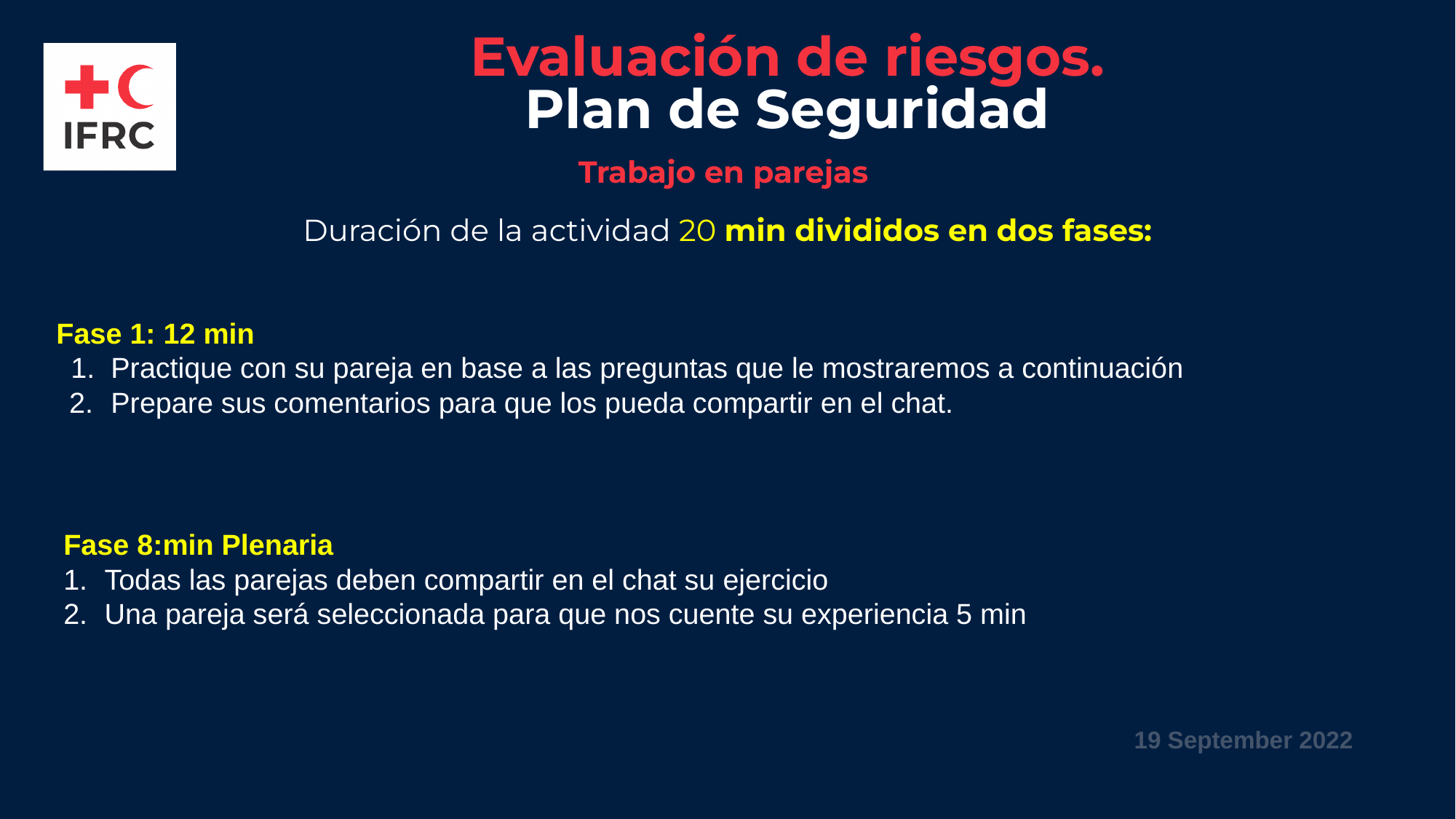

# Evaluación de riesgos.
Plan de Seguridad
Trabajo en parejas

Duración de la actividad 20 min divididos en dos fases:

Fase 1: 12 min
Practique con su pareja en base a las preguntas que le mostraremos a continuación
Prepare sus comentarios para que los pueda compartir en el chat.

Fase 8:min Plenaria
Todas las parejas deben compartir en el chat su ejercicio
Una pareja será seleccionada para que nos cuente su experiencia 5 min